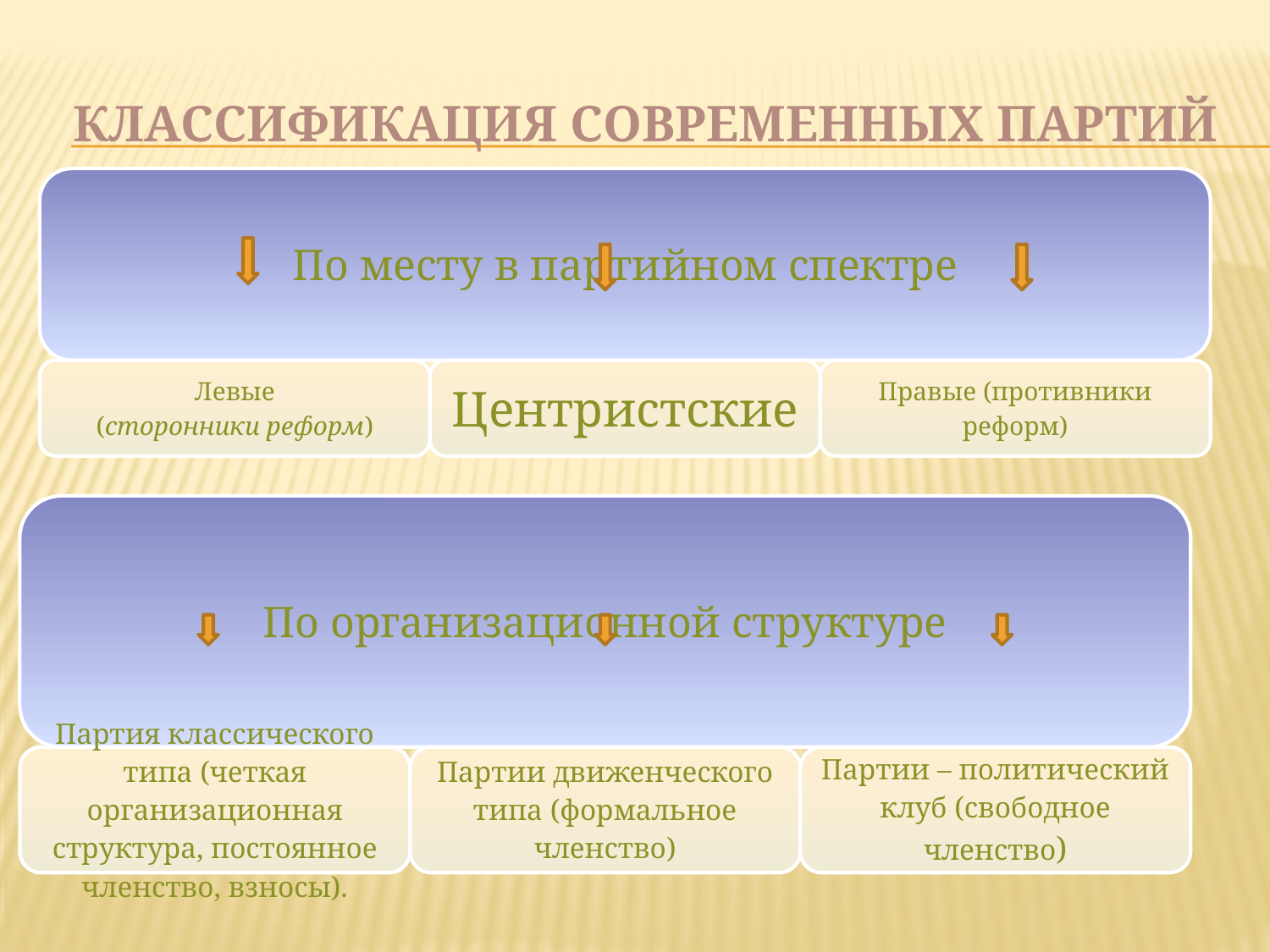

# Классификация современных партий
Левые
(сторонники реформ)
Правые (противники реформ)
Центристские
По месту в партийном спектре

Партия классического типа (четкая организационная структура, постоянное членство, взносы).
Партии – политический клуб (свободное членство)
Партии движенческого типа (формальное членство)
По организационной структуре